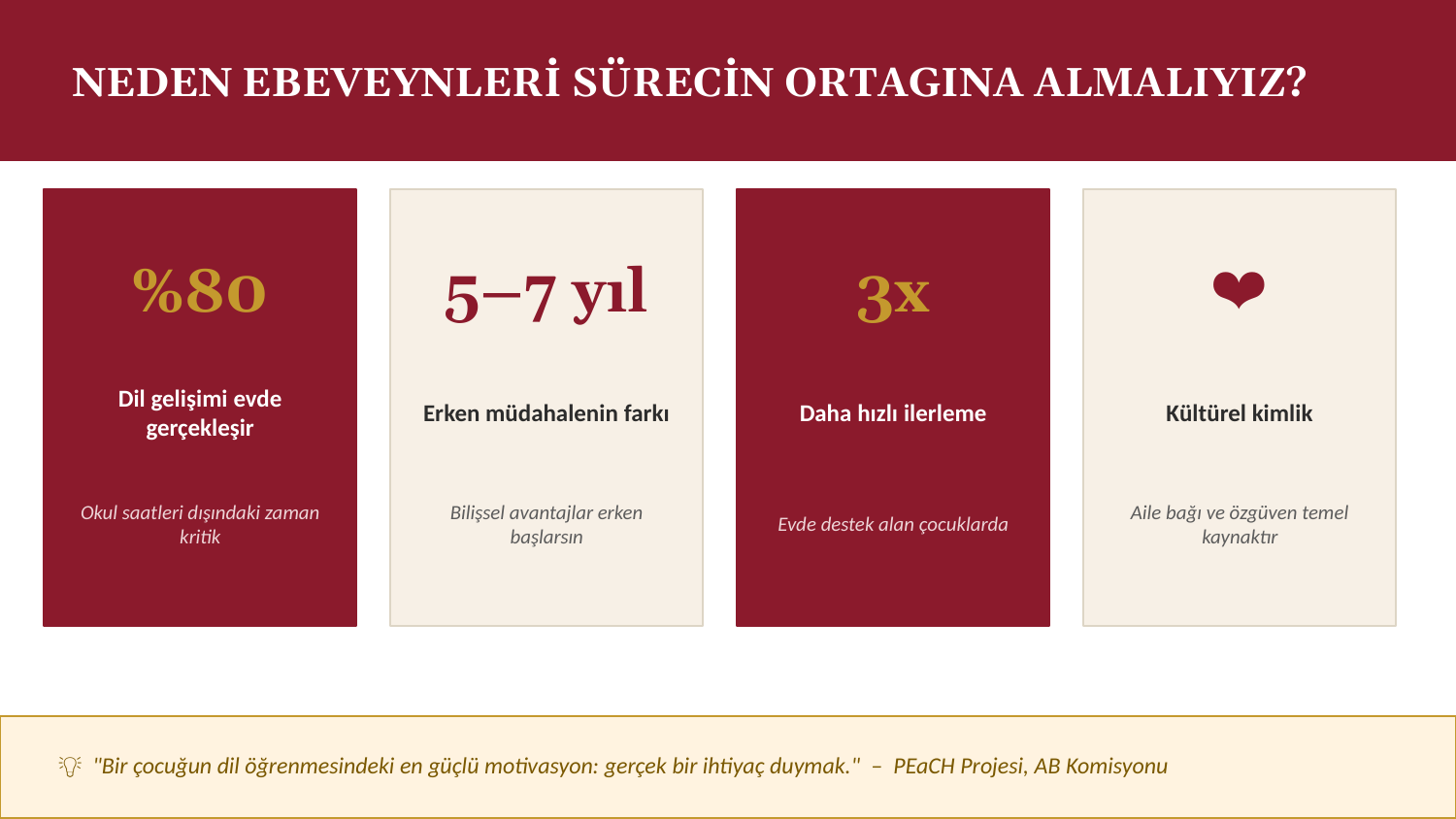

NEDEN EBEVEYNLERİ SÜRECİN ORTAGINA ALMALIYIZ?

%80
5–7 yıl
3x
❤
Dil gelişimi evde gerçekleşir
Erken müdahalenin farkı
Daha hızlı ilerleme
Kültürel kimlik
Okul saatleri dışındaki zaman kritik
Bilişsel avantajlar erken başlarsın
Evde destek alan çocuklarda
Aile bağı ve özgüven temel kaynaktır

💡  "Bir çocuğun dil öğrenmesindeki en güçlü motivasyon: gerçek bir ihtiyaç duymak."  –  PEaCH Projesi, AB Komisyonu